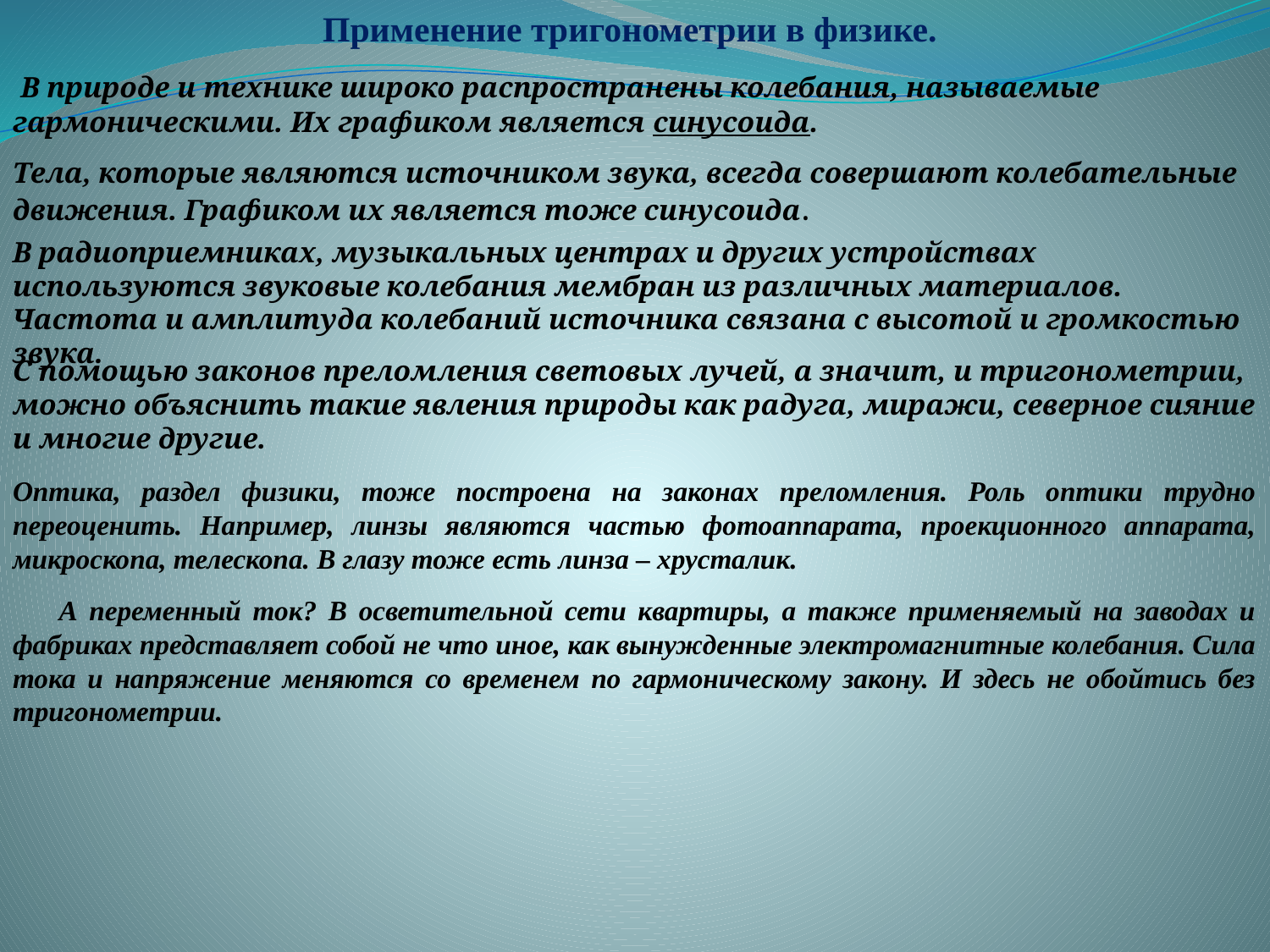

Применение тригонометрии в физике.
 В природе и технике широко распространены колебания, называемые гармоническими. Их графиком является синусоида.
Тела, которые являются источником звука, всегда совершают колебательные движения. Графиком их является тоже синусоида.
В радиоприемниках, музыкальных центрах и других устройствах используются звуковые колебания мембран из различных материалов. Частота и амплитуда колебаний источника связана с высотой и громкостью звука.
С помощью законов преломления световых лучей, а значит, и тригонометрии, можно объяснить такие явления природы как радуга, миражи, северное сияние и многие другие.
Оптика, раздел физики, тоже построена на законах преломления. Роль оптики трудно переоценить. Например, линзы являются частью фотоаппарата, проекционного аппарата, микроскопа, телескопа. В глазу тоже есть линза – хрусталик.
    А переменный ток? В осветительной сети квартиры, а также применяемый на заводах и фабриках представляет собой не что иное, как вынужденные электромагнитные колебания. Сила тока и напряжение меняются со временем по гармоническому закону. И здесь не обойтись без тригонометрии.